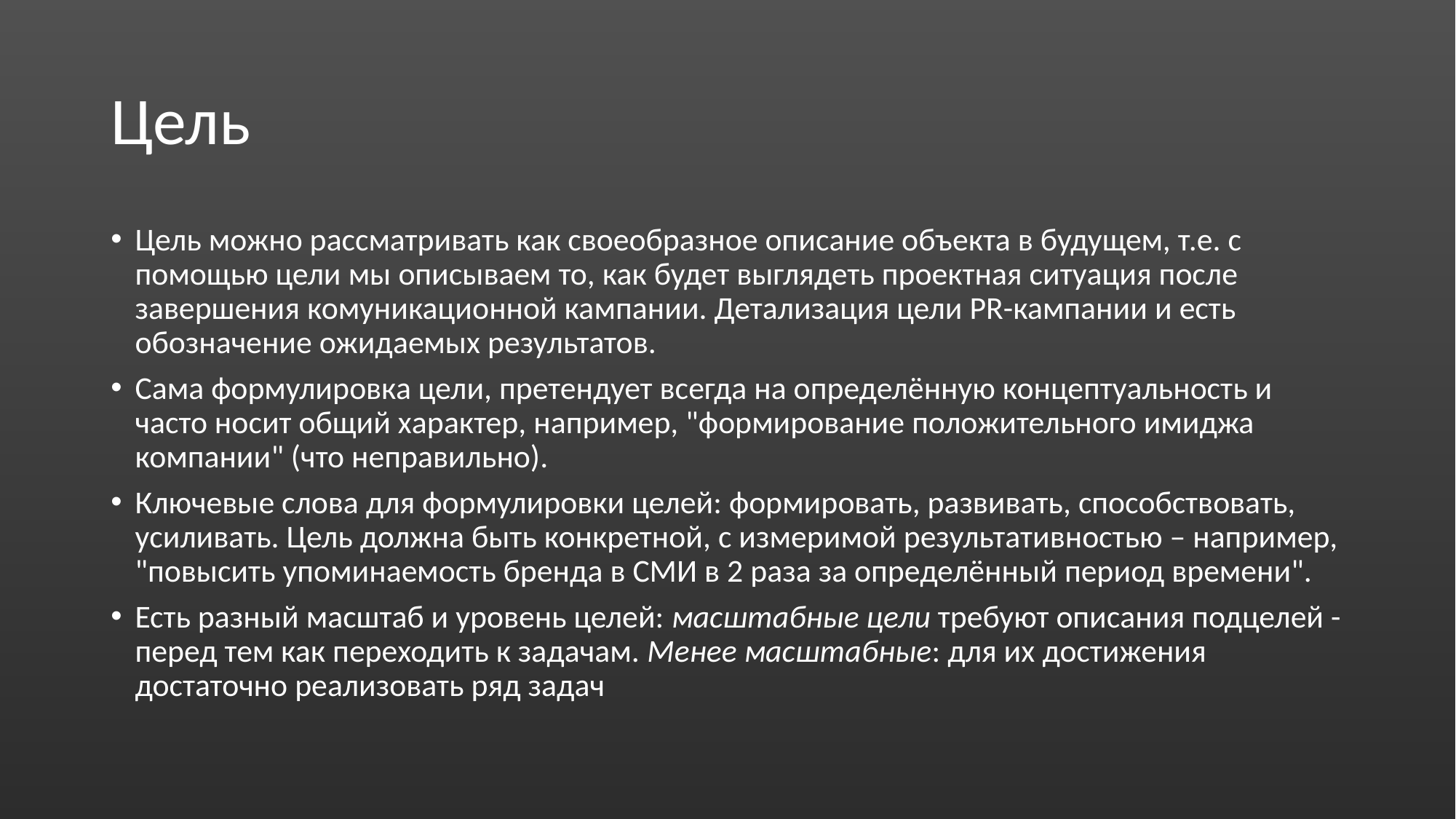

# Цель
Цель можно рассматривать как своеобразное описание объекта в будущем, т.е. с помощью цели мы описываем то, как будет выглядеть проектная ситуация после завершения комуникационной кампании. Детализация цели PR-кампании и есть обозначение ожидаемых результатов.
Сама формулировка цели, претендует всегда на определённую концептуальность и часто носит общий характер, например, "формирование положительного имиджа компании" (что неправильно).
Ключевые слова для формулировки целей: формировать, развивать, способствовать, усиливать. Цель должна быть конкретной, с измеримой результативностью – например, "повысить упоминаемость бренда в СМИ в 2 раза за определённый период времени".
Есть разный масштаб и уровень целей: масштабные цели требуют описания подцелей - перед тем как переходить к задачам. Менее масштабные: для их достижения достаточно реализовать ряд задач